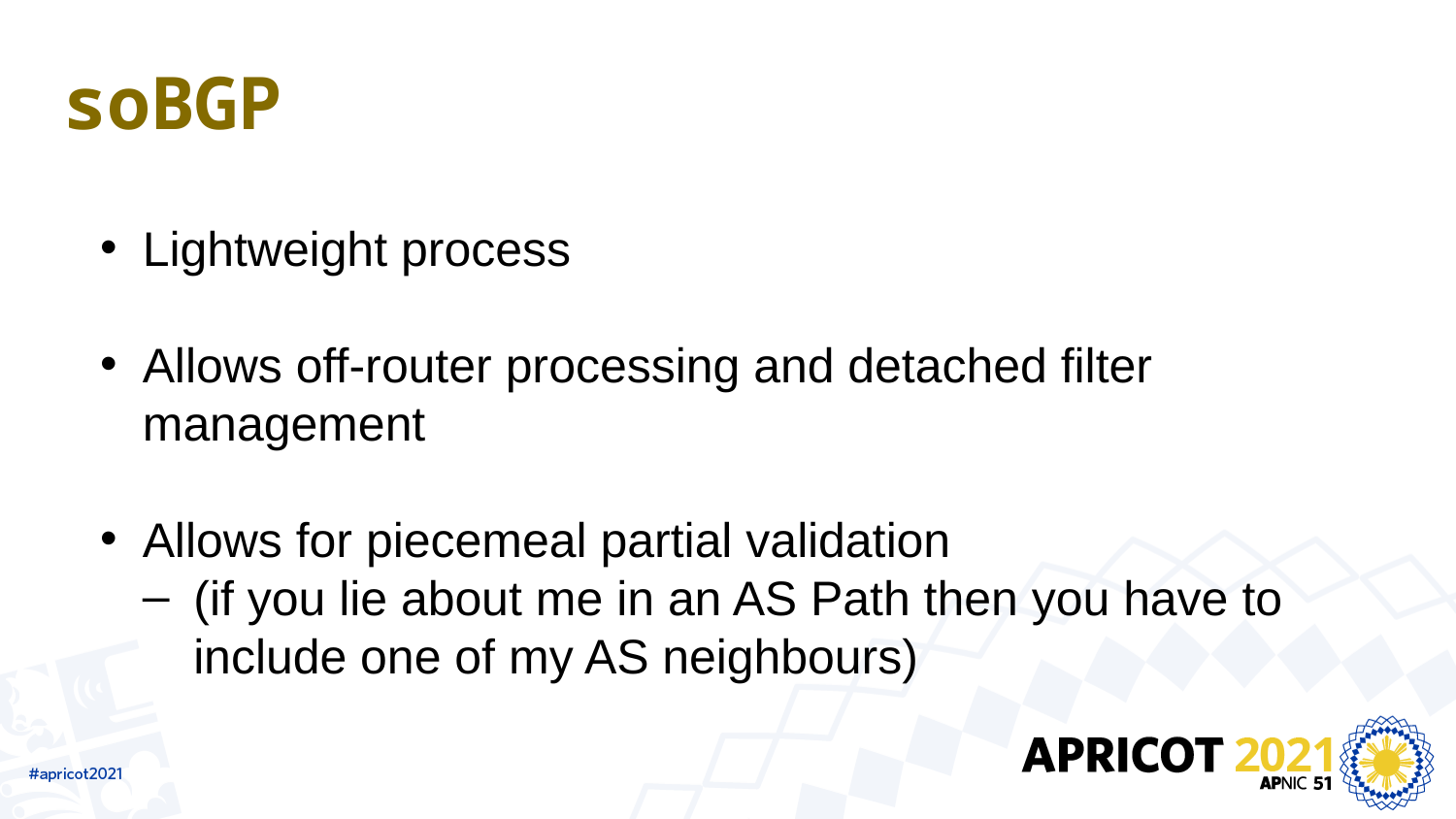

# soBGP
Lightweight process

Allows off-router processing and detached filter management

Allows for piecemeal partial validation
(if you lie about me in an AS Path then you have to include one of my AS neighbours)